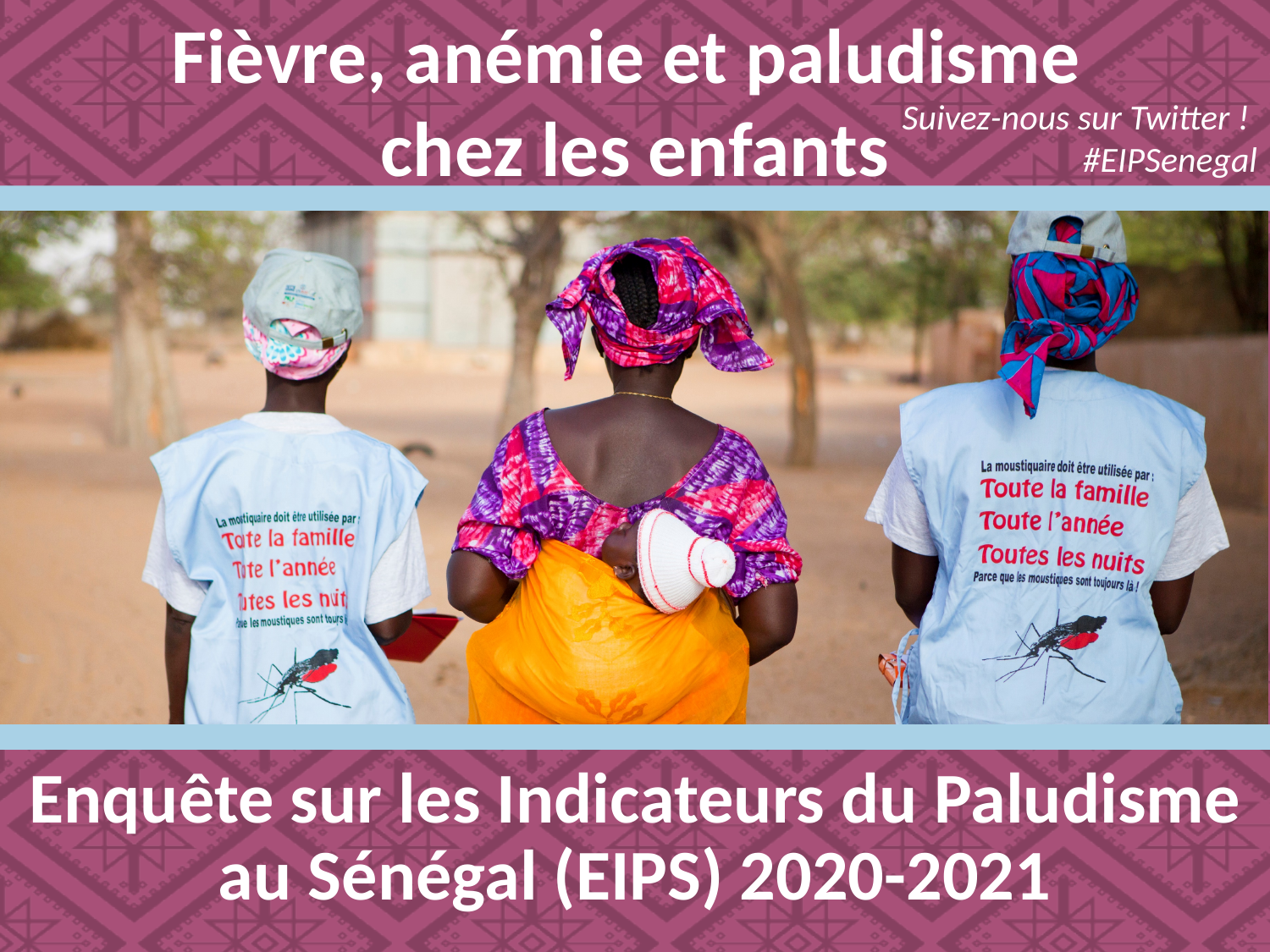

Fièvre, anémie et paludisme
chez les enfants
Suivez-nous sur Twitter !
#EIPSenegal